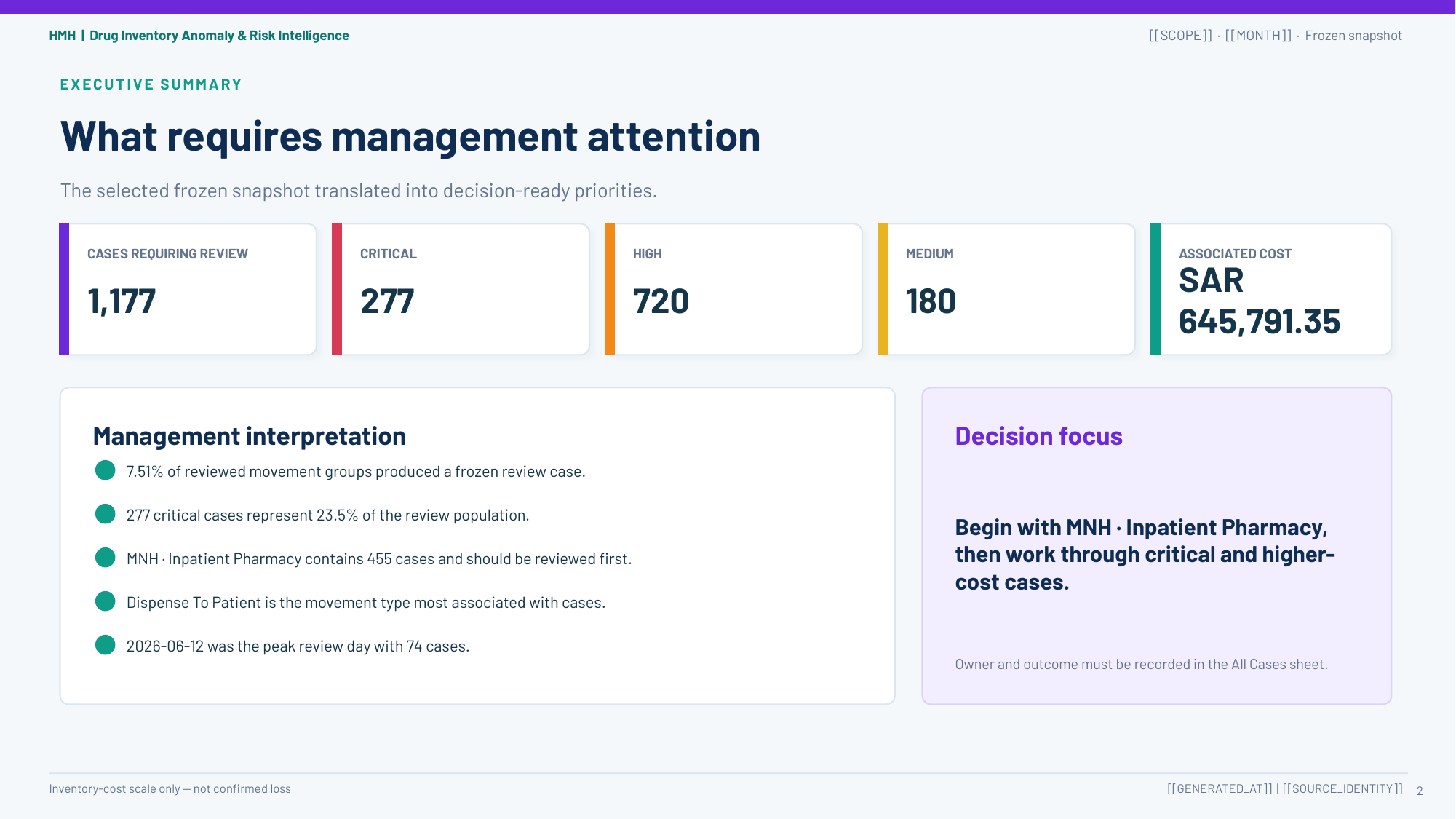

EXECUTIVE SUMMARY
What requires management attention
The selected frozen snapshot translated into decision-ready priorities.

CASES REQUIRING REVIEW
CRITICAL
HIGH
MEDIUM
ASSOCIATED COST
1,177
277
720
180
SAR 645,791.35

Management interpretation
Decision focus
7.51% of reviewed movement groups produced a frozen review case.

Begin with MNH · Inpatient Pharmacy, then work through critical and higher-cost cases.
277 critical cases represent 23.5% of the review population.

MNH · Inpatient Pharmacy contains 455 cases and should be reviewed first.

Dispense To Patient is the movement type most associated with cases.

2026-06-12 was the peak review day with 74 cases.

Owner and outcome must be recorded in the All Cases sheet.
2